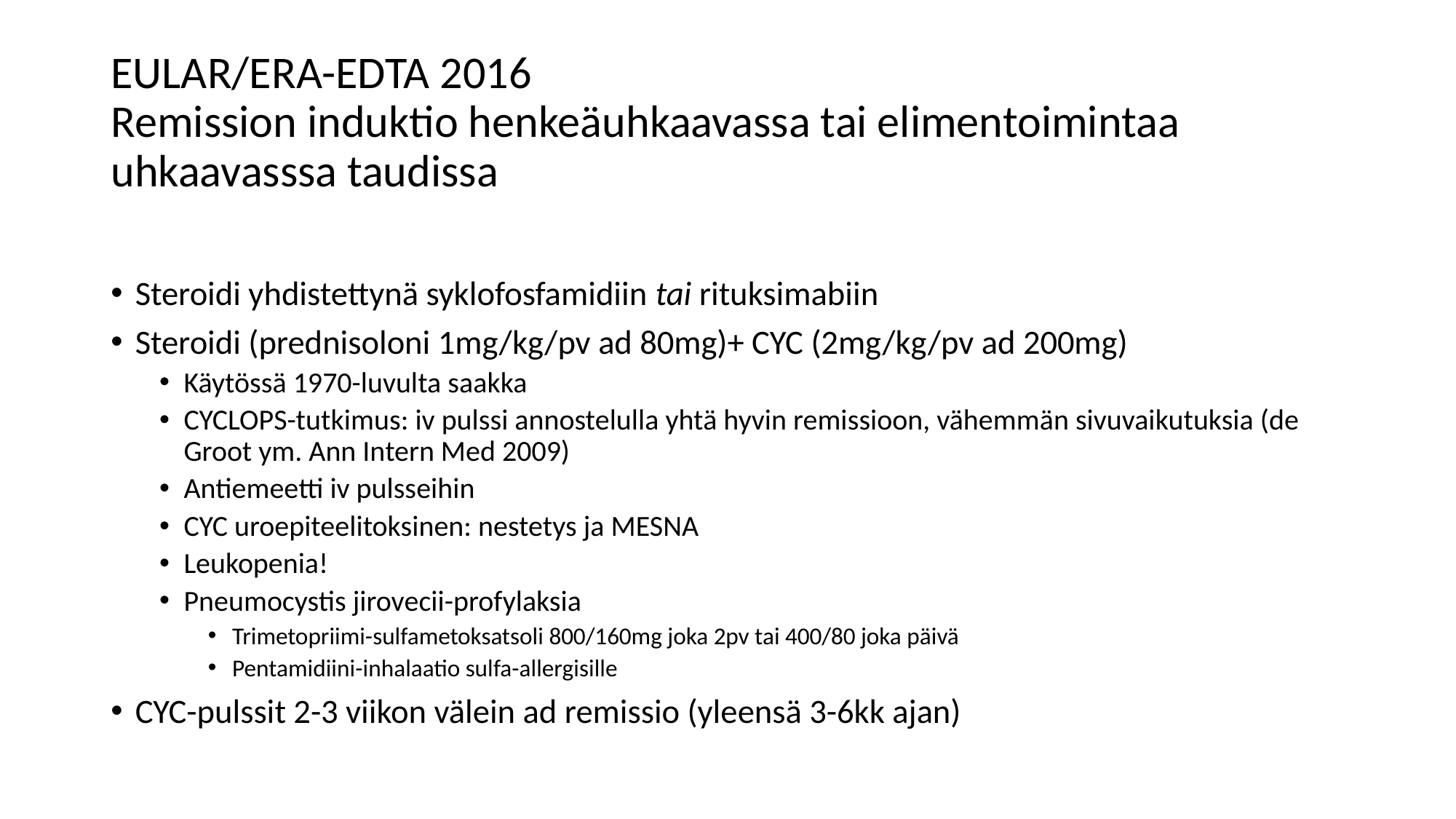

# EULAR/ERA-EDTA 2016 Remission induktio henkeäuhkaavassa tai elimentoimintaa uhkaavasssa taudissa

Steroidi yhdistettynä syklofosfamidiin tai rituksimabiin
Steroidi (prednisoloni 1mg/kg/pv ad 80mg)+ CYC (2mg/kg/pv ad 200mg)
Käytössä 1970-luvulta saakka
CYCLOPS-tutkimus: iv pulssi annostelulla yhtä hyvin remissioon, vähemmän sivuvaikutuksia (de Groot ym. Ann Intern Med 2009)
Antiemeetti iv pulsseihin
CYC uroepiteelitoksinen: nestetys ja MESNA
Leukopenia!
Pneumocystis jirovecii-profylaksia
Trimetopriimi-sulfametoksatsoli 800/160mg joka 2pv tai 400/80 joka päivä
Pentamidiini-inhalaatio sulfa-allergisille
CYC-pulssit 2-3 viikon välein ad remissio (yleensä 3-6kk ajan)